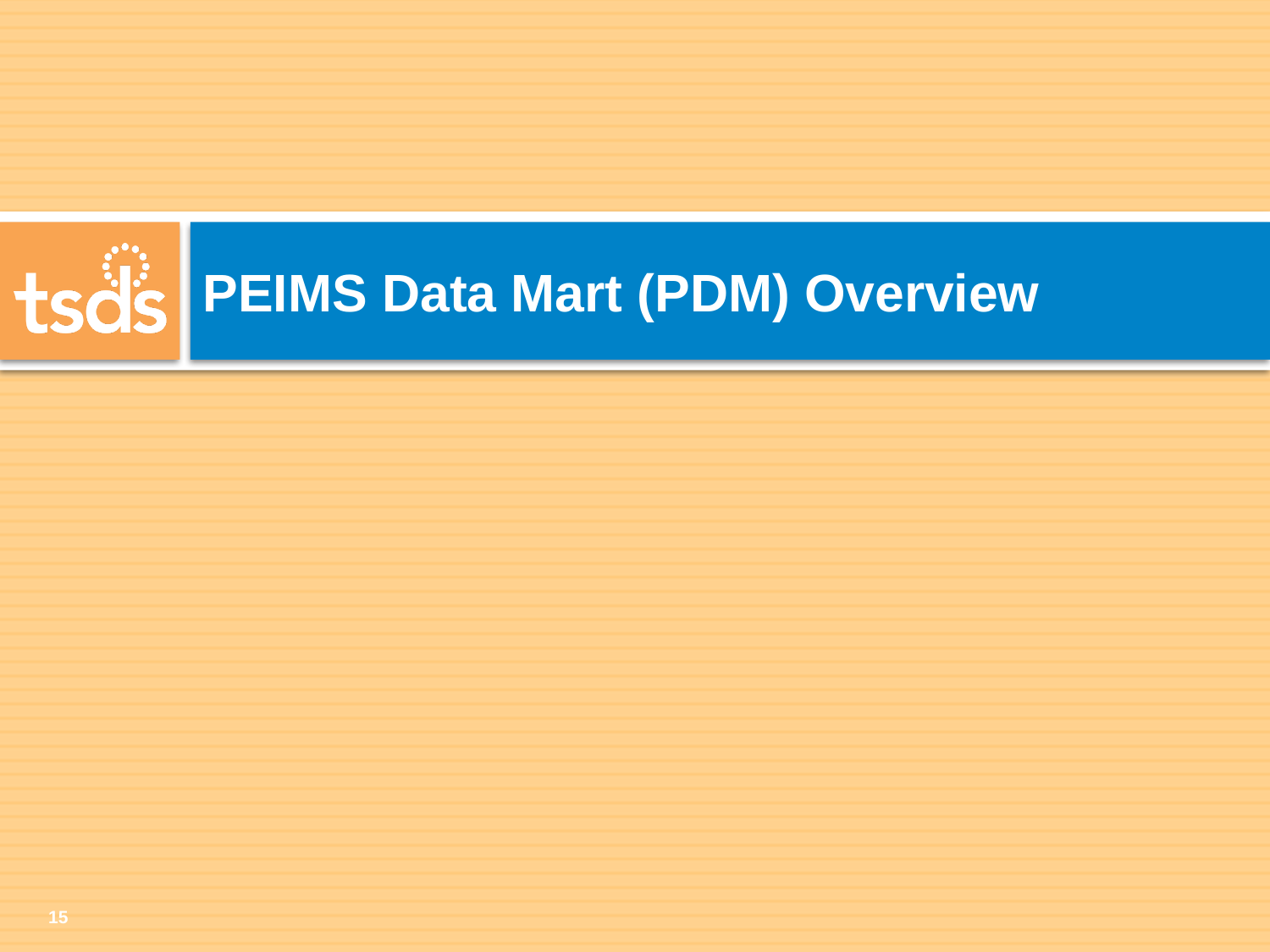

# PEIMS Data Mart (PDM) Overview
15